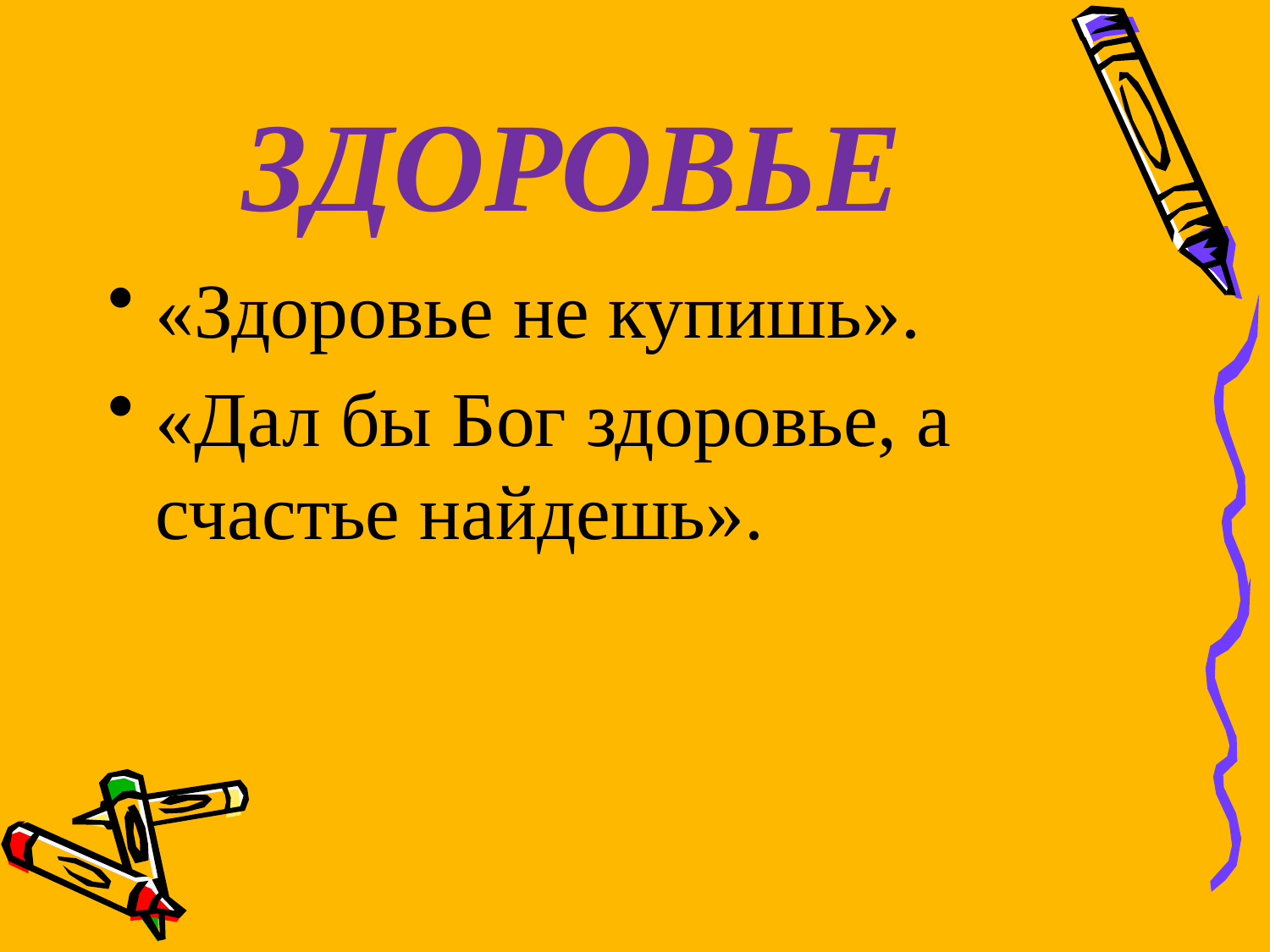

# ЗДОРОВЬЕ
«Здоровье не купишь».
«Дал бы Бог здоровье, а счастье найдешь».